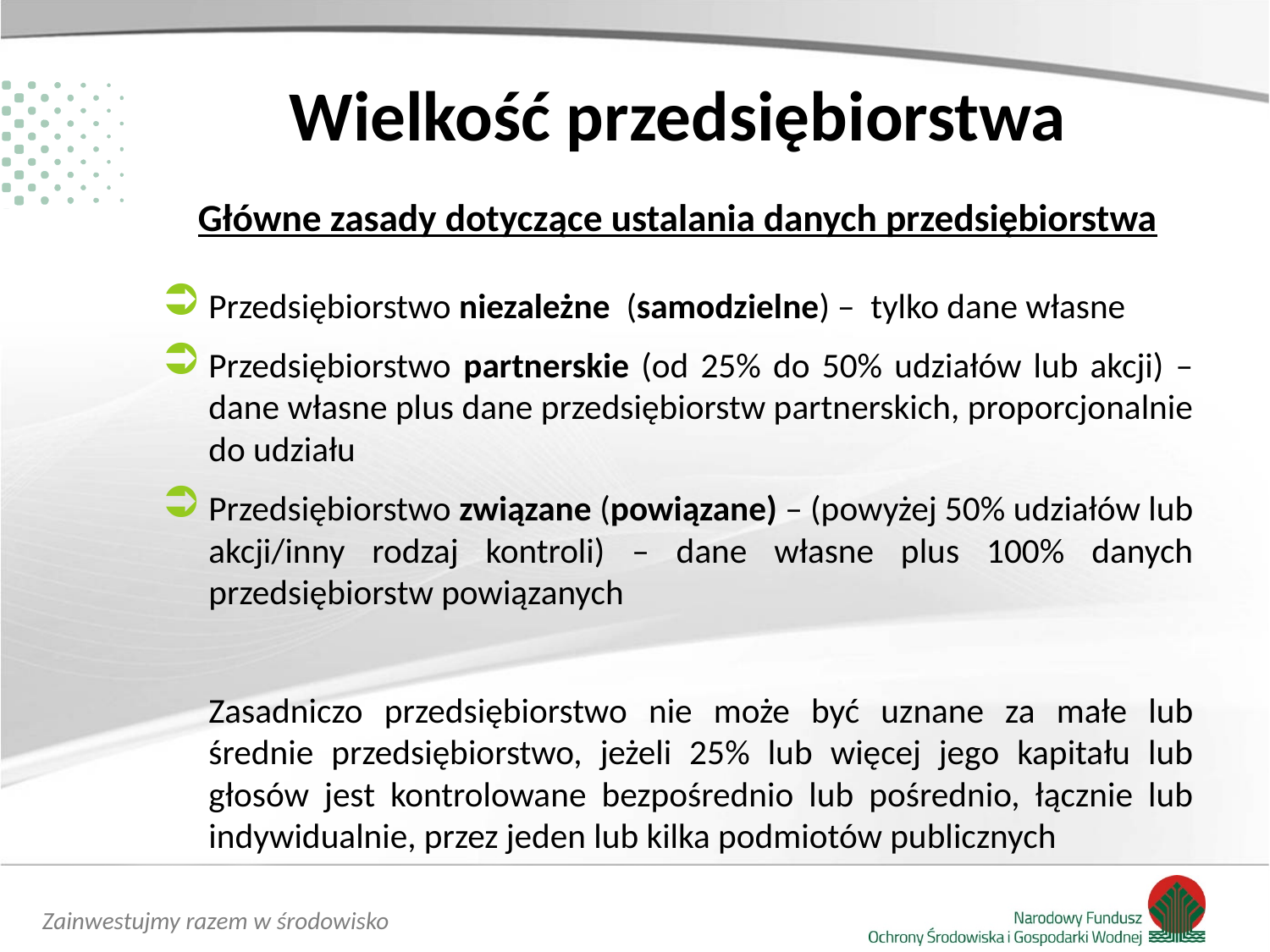

# Wielkość przedsiębiorstwa
Główne zasady dotyczące ustalania danych przedsiębiorstwa

Przedsiębiorstwo niezależne  (samodzielne) –  tylko dane własne
Przedsiębiorstwo partnerskie (od 25% do 50% udziałów lub akcji) – dane własne plus dane przedsiębiorstw partnerskich, proporcjonalnie do udziału
Przedsiębiorstwo związane (powiązane) – (powyżej 50% udziałów lub akcji/inny rodzaj kontroli) – dane własne plus 100% danych przedsiębiorstw powiązanych

	Zasadniczo przedsiębiorstwo nie może być uznane za małe lub średnie przedsiębiorstwo, jeżeli 25% lub więcej jego kapitału lub głosów jest kontrolowane bezpośrednio lub pośrednio, łącznie lub indywidualnie, przez jeden lub kilka podmiotów publicznych